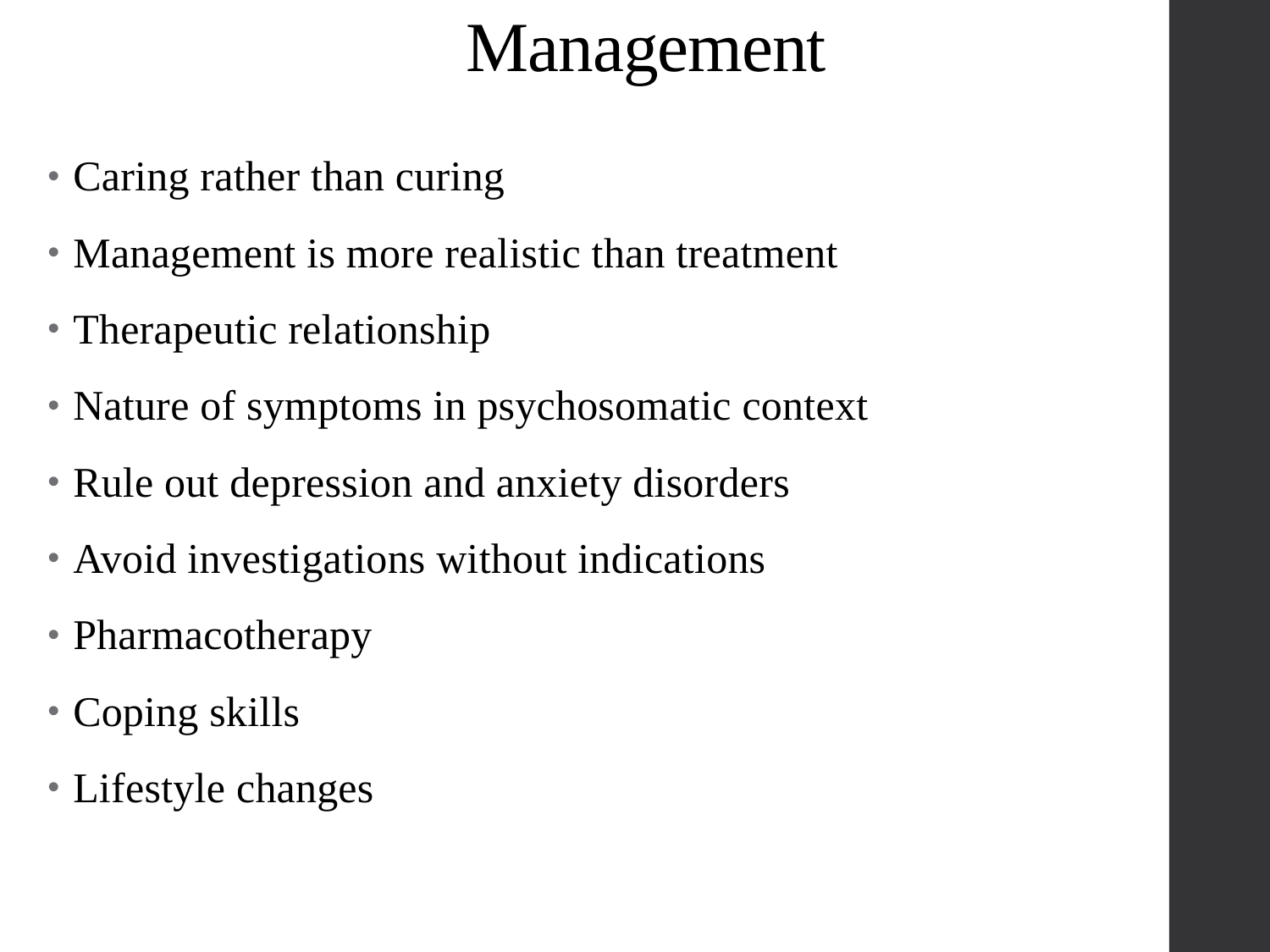

# Management
Caring rather than curing
Management is more realistic than treatment
Therapeutic relationship
Nature of symptoms in psychosomatic context
Rule out depression and anxiety disorders
Avoid investigations without indications
Pharmacotherapy
Coping skills
Lifestyle changes